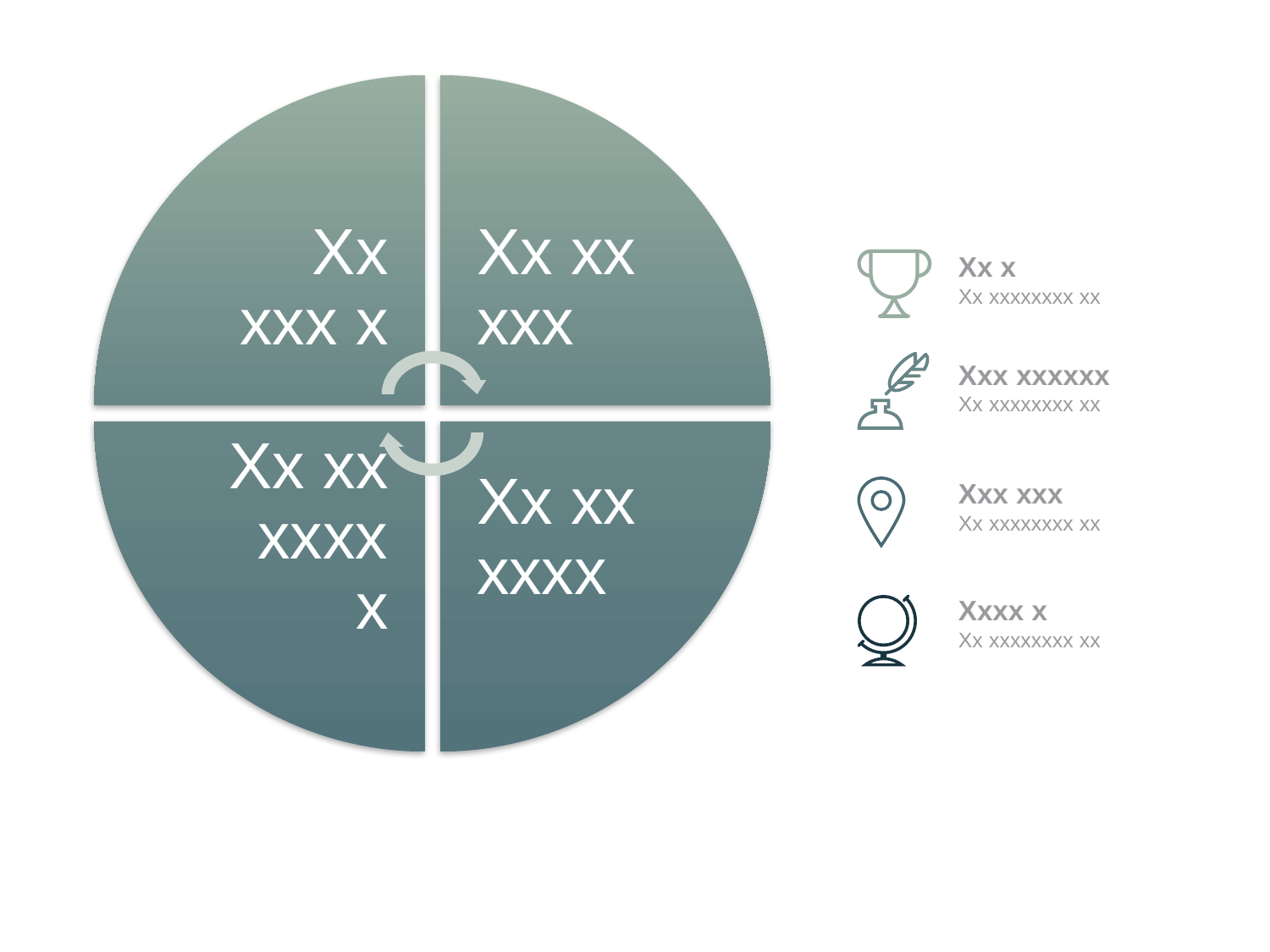

Xx xxx x
Xx xx xxx
Xx xx xxxx
Xx xx xxxxx
Xx x
Xx xxxxxxxx xx

Xxx xxxxxx
Xx xxxxxxxx xx

Xxx xxx
Xx xxxxxxxx xx

Xxxx x
Xx xxxxxxxx xx